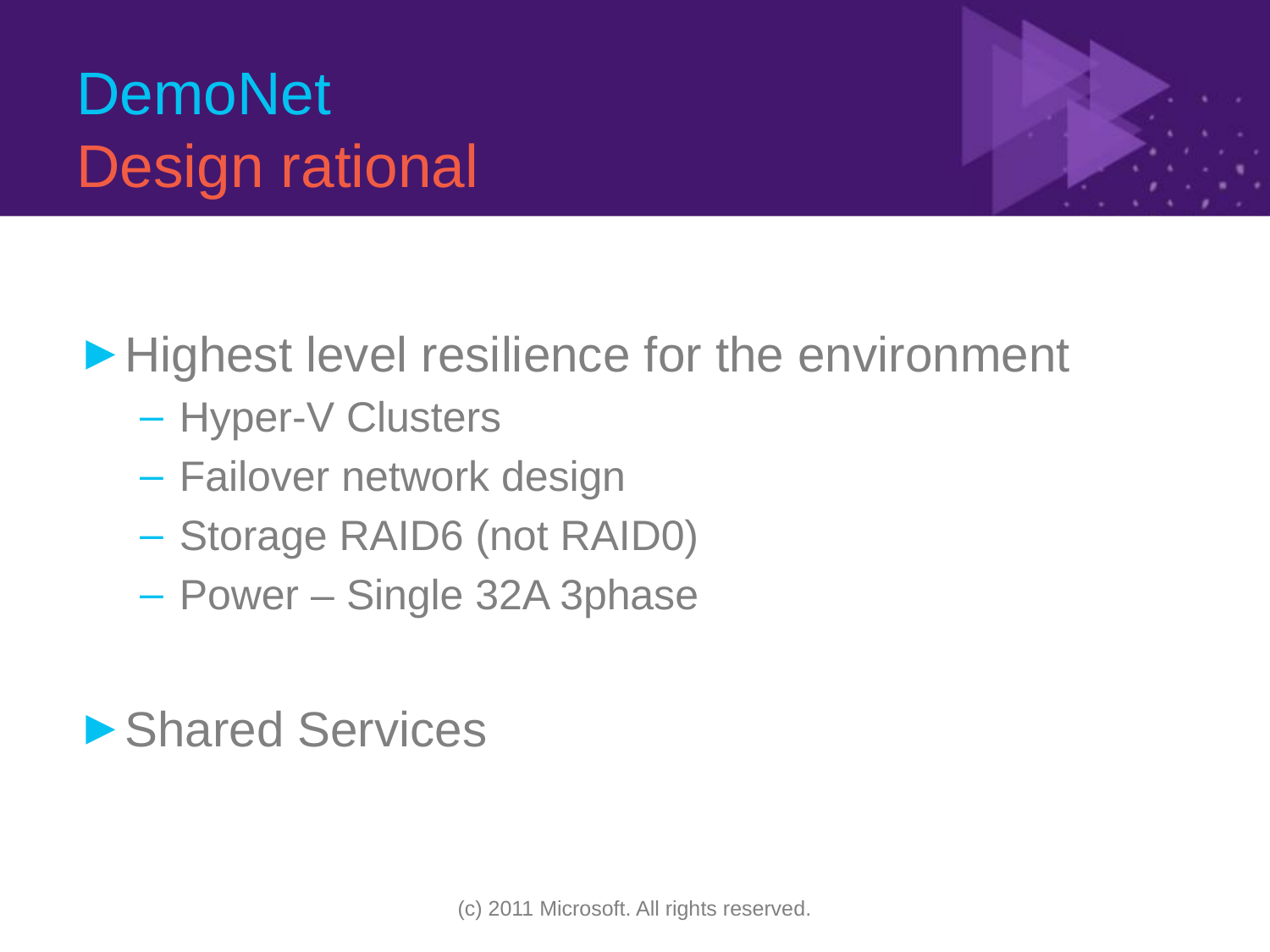

# DemoNet Design rational
Highest level resilience for the environment
Hyper-V Clusters
Failover network design
Storage RAID6 (not RAID0)
Power – Single 32A 3phase

Shared Services

(c) 2011 Microsoft. All rights reserved.